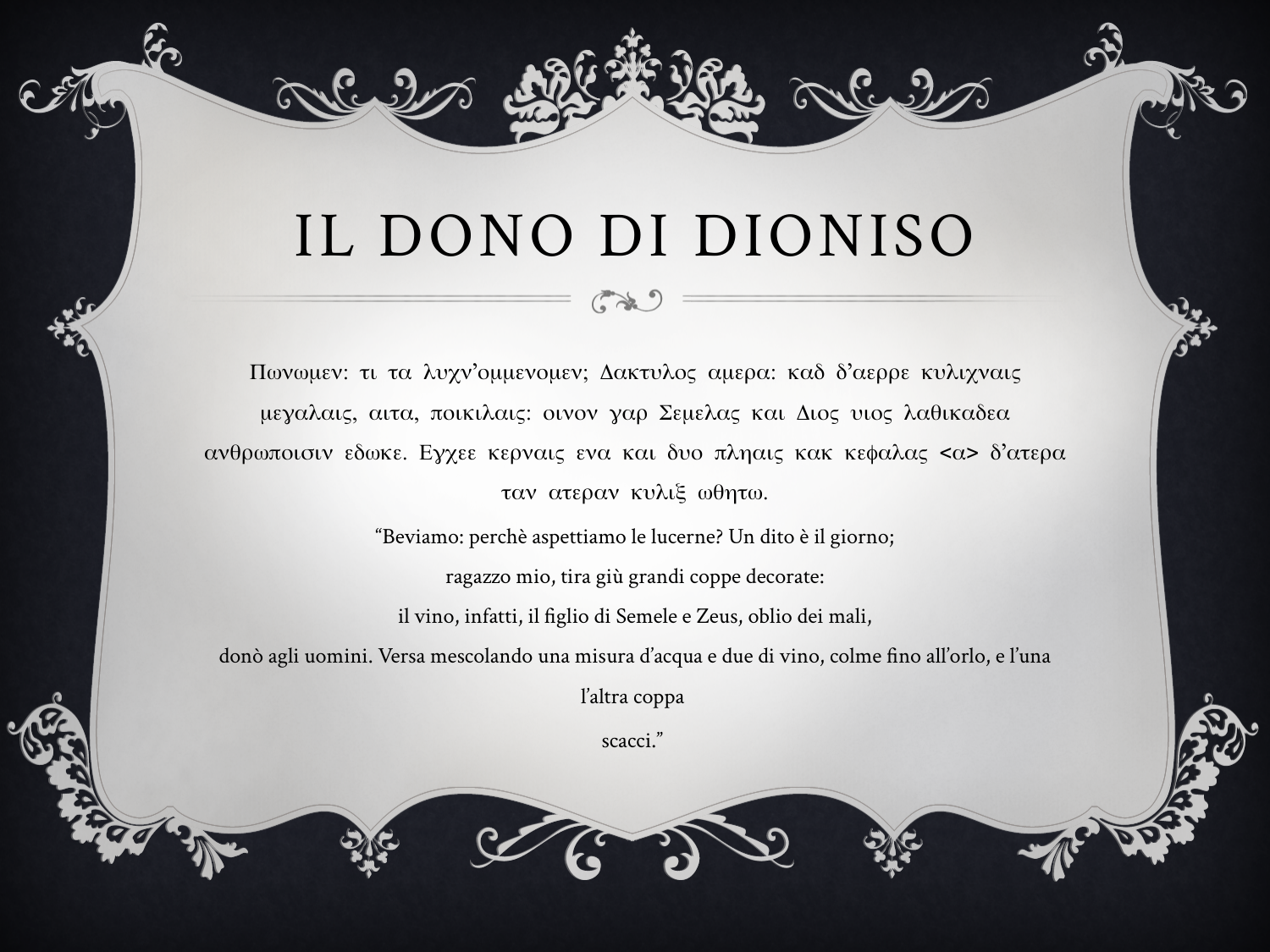

# Il dono di Dioniso
Πωνωμεν: τι τα λυχν’ομμενομεν; Δακτυλος αμερα: καδ δ’αερρε κυλιχναις μεγαλαις, αιτα, ποικιλαις: οινον γαρ Σεμελας και Διος υιος λαθικαδεα ανθρωποισιν εδωκε. Εγχεε κερναις ενα και δυο πληαις κακ κεφαλας <α> δ’ατερα ταν ατεραν κυλιξ ωθητω.
“Beviamo: perchè aspettiamo le lucerne? Un dito è il giorno;
ragazzo mio, tira giù grandi coppe decorate:
il vino, infatti, il figlio di Semele e Zeus, oblio dei mali,
donò agli uomini. Versa mescolando una misura d’acqua e due di vino, colme fino all’orlo, e l’una l’altra coppa
scacci.”